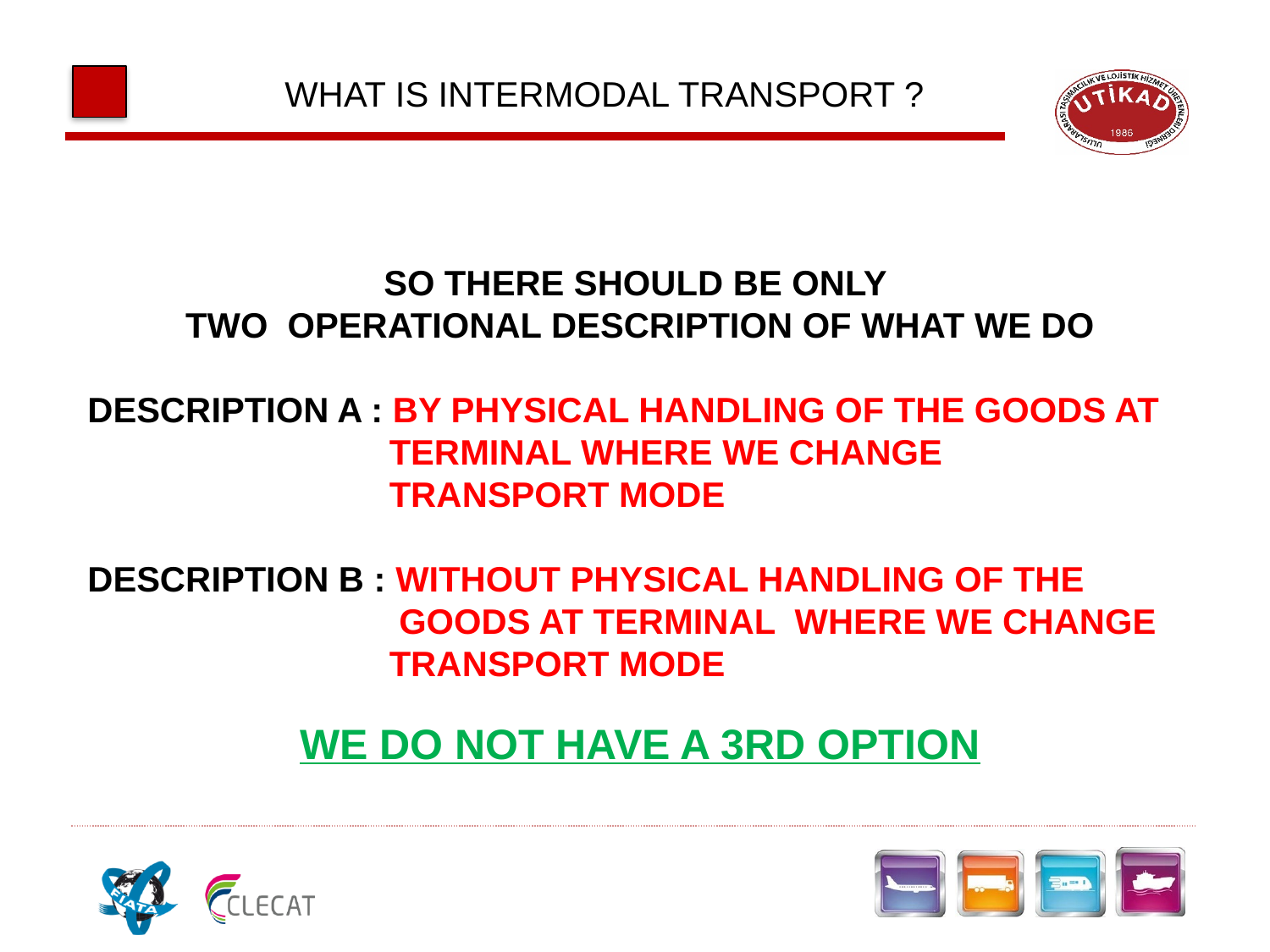

WHAT IS INTERMODAL TRANSPORT ?

SO THERE SHOULD BE ONLY
TWO  OPERATIONAL DESCRIPTION OF WHAT WE DO

DESCRIPTION A : BY PHYSICAL HANDLING OF THE GOODS AT
                               TERMINAL WHERE WE CHANGE
                               TRANSPORT MODE

DESCRIPTION B : WITHOUT PHYSICAL HANDLING OF THE
                                GOODS AT TERMINAL  WHERE WE CHANGE
                               TRANSPORT MODE

WE DO NOT HAVE A 3RD OPTION